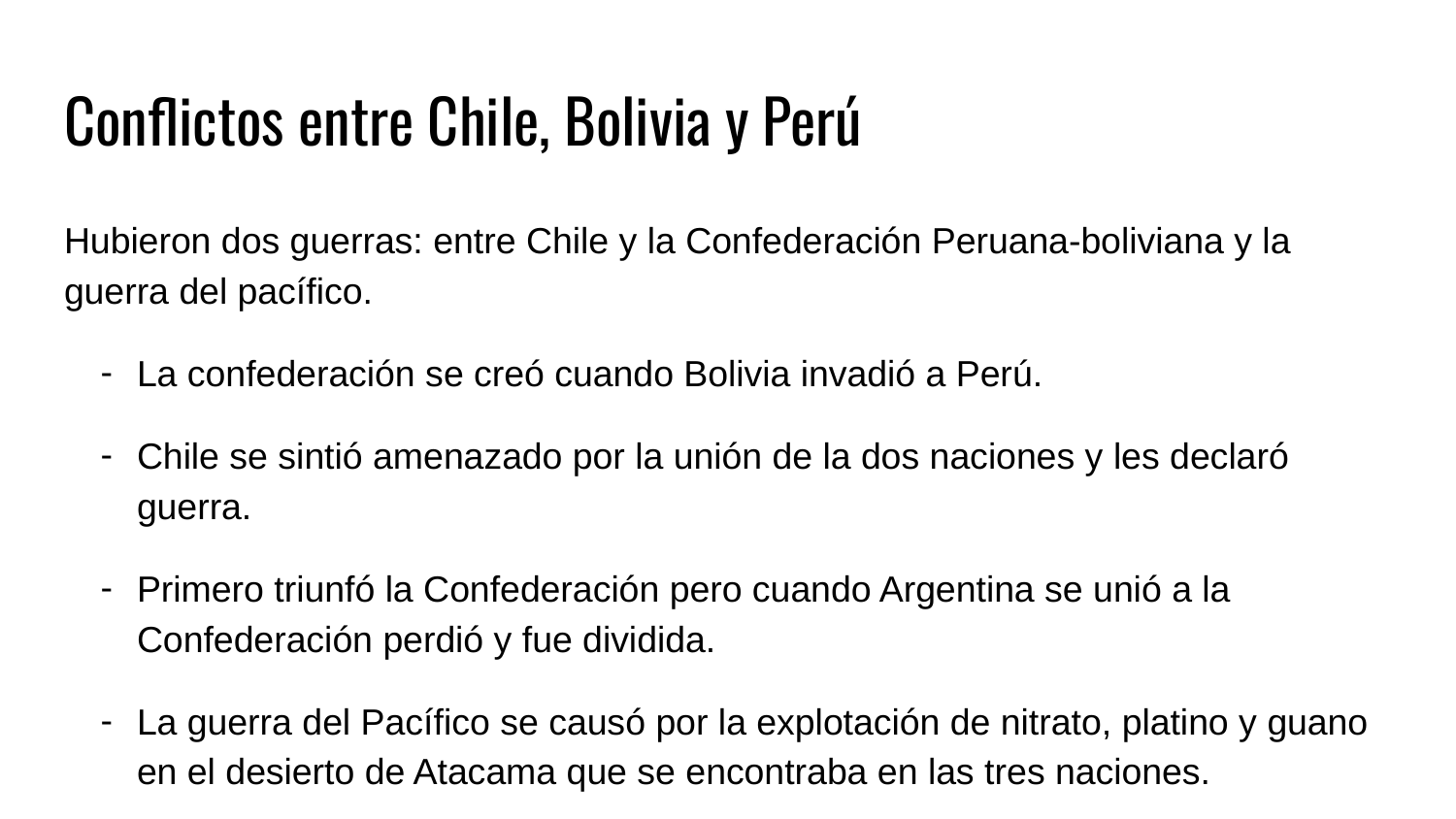

# Conflictos entre Chile, Bolivia y Perú
Hubieron dos guerras: entre Chile y la Confederación Peruana-boliviana y la guerra del pacífico.
La confederación se creó cuando Bolivia invadió a Perú.
Chile se sintió amenazado por la unión de la dos naciones y les declaró guerra.
Primero triunfó la Confederación pero cuando Argentina se unió a la Confederación perdió y fue dividida.
La guerra del Pacífico se causó por la explotación de nitrato, platino y guano en el desierto de Atacama que se encontraba en las tres naciones.